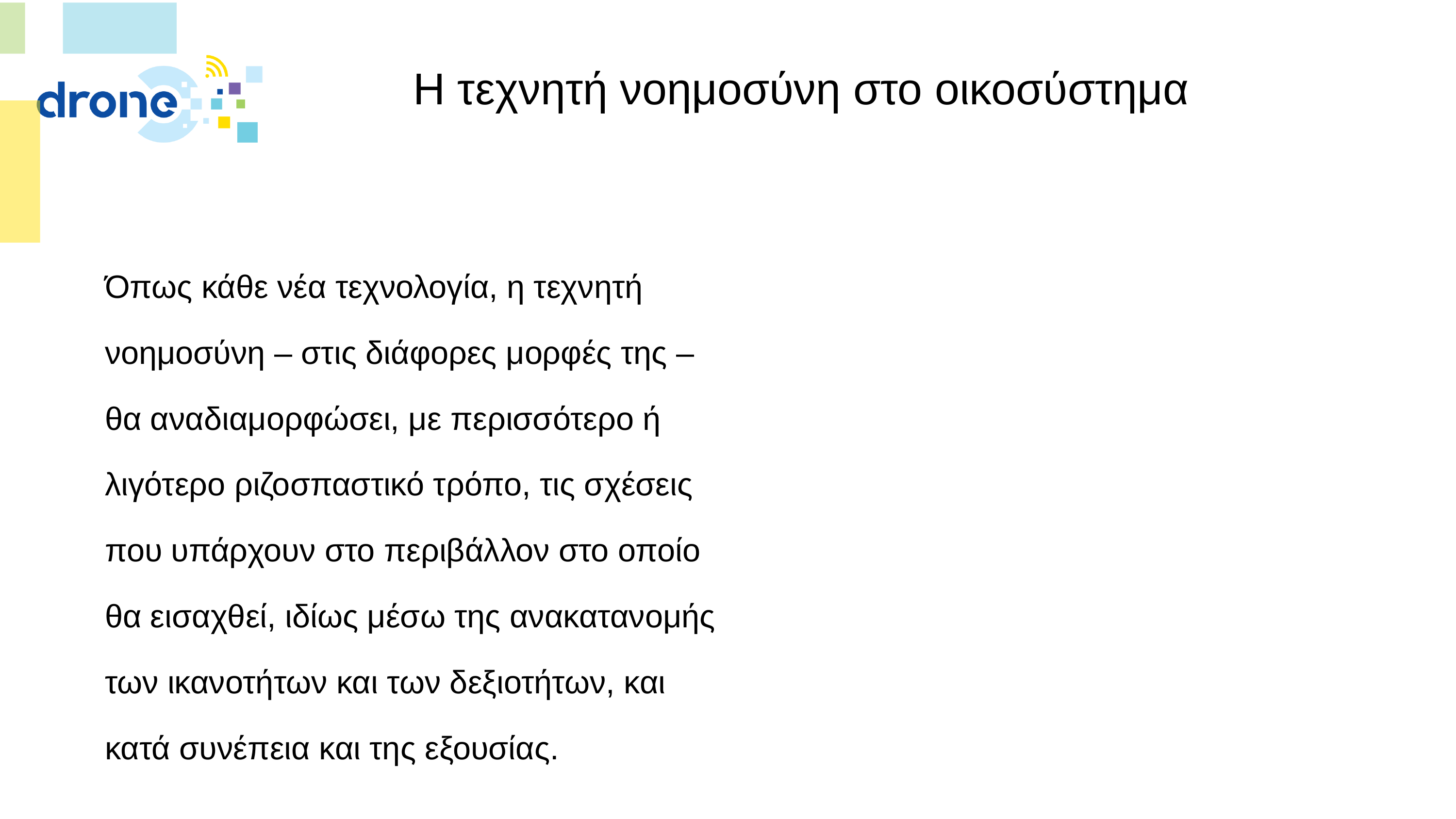

# Η τεχνητή νοημοσύνη στο οικοσύστημα

Όπως κάθε νέα τεχνολογία, η τεχνητή νοημοσύνη – στις διάφορες μορφές της – θα αναδιαμορφώσει, με περισσότερο ή λιγότερο ριζοσπαστικό τρόπο, τις σχέσεις που υπάρχουν στο περιβάλλον στο οποίο θα εισαχθεί, ιδίως μέσω της ανακατανομής των ικανοτήτων και των δεξιοτήτων, και κατά συνέπεια και της εξουσίας.